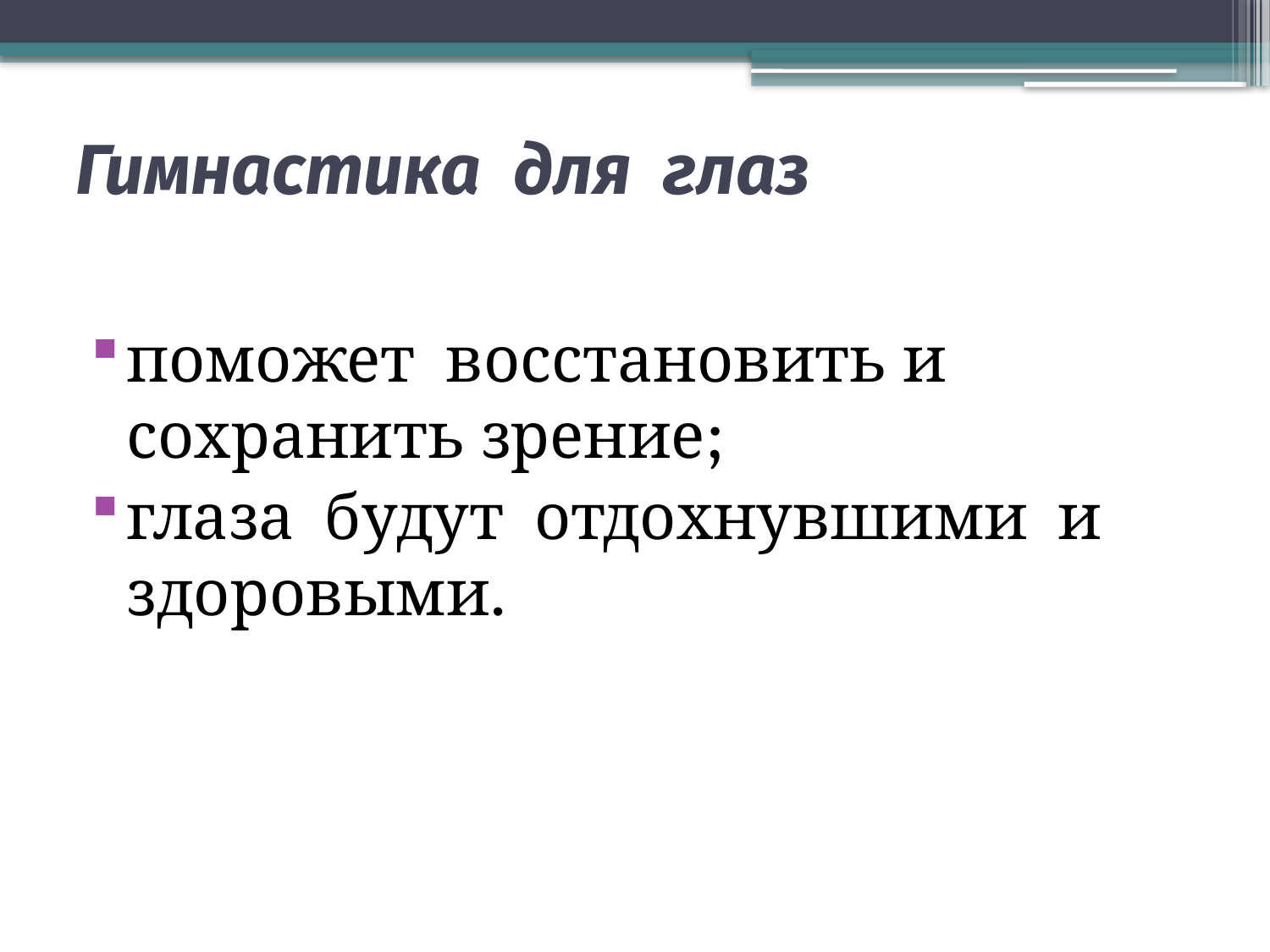

# Гимнастика  для  глаз
поможет  восстановить и сохранить зрение;
глаза  будут  отдохнувшими  и здоровыми.